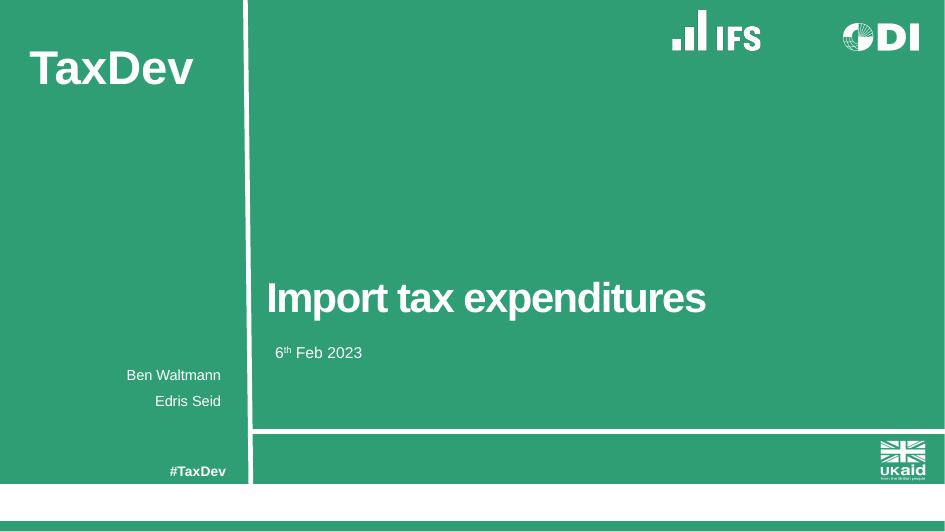

# Import tax expenditures
Ben Waltmann
Edris Seid
6th Feb 2023